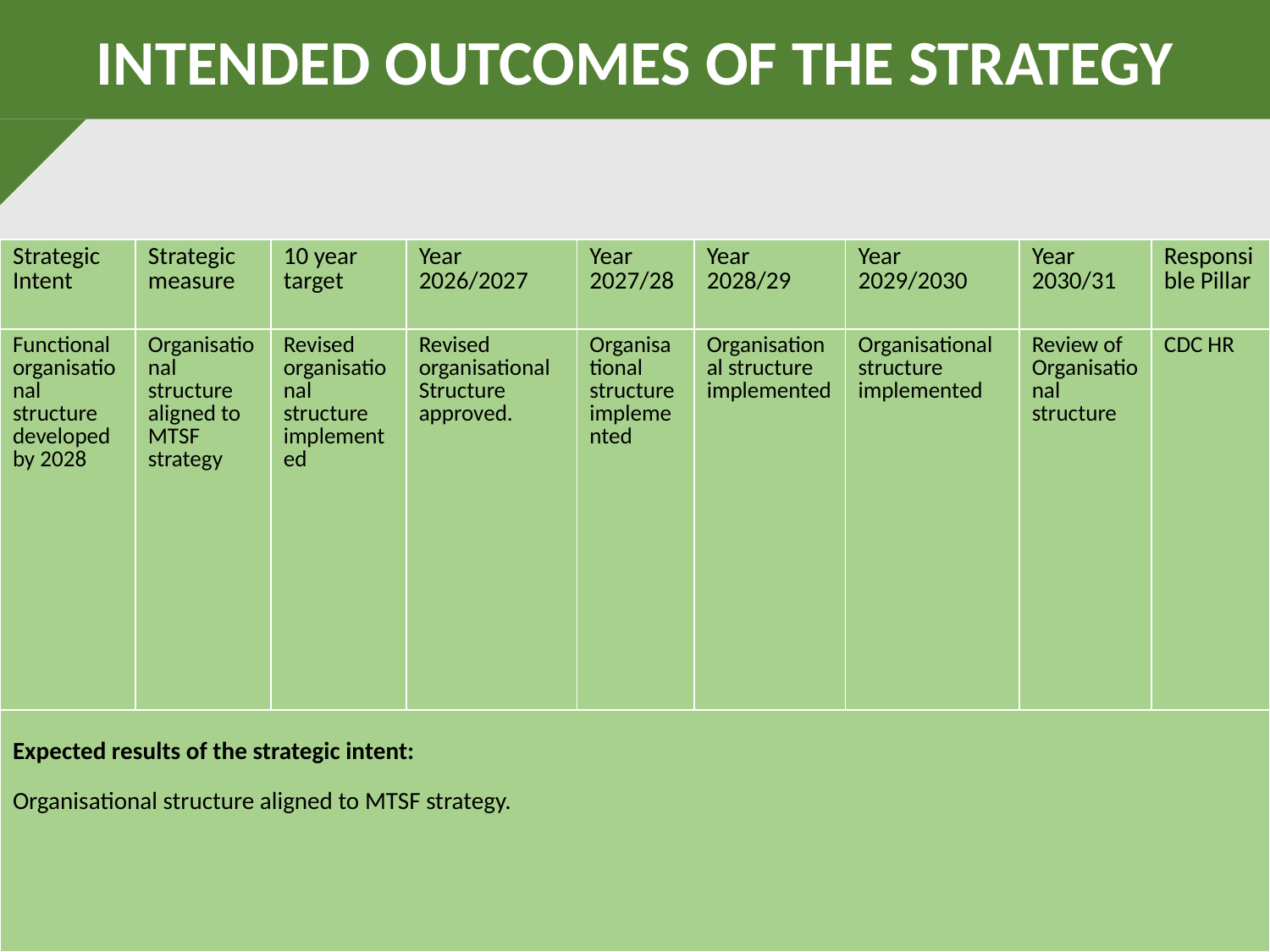

INTENDED OUTCOMES OF THE STRATEGY

| Strategic Intent | Strategic measure | 10 year target | Year 2026/2027 | Year 2027/28 | Year 2028/29 | Year 2029/2030 | Year 2030/31 | Responsible Pillar |
| --- | --- | --- | --- | --- | --- | --- | --- | --- |
| Functional organisational structure developed by 2028 | Organisational structure aligned to MTSF strategy | Revised organisational structure implemented | Revised organisational Structure approved. | Organisational structure implemented | Organisational structure implemented | Organisational structure implemented | Review of Organisational structure | CDC HR |
| Expected results of the strategic intent: Organisational structure aligned to MTSF strategy. |  |  |  |  |  |  |  |  |

32